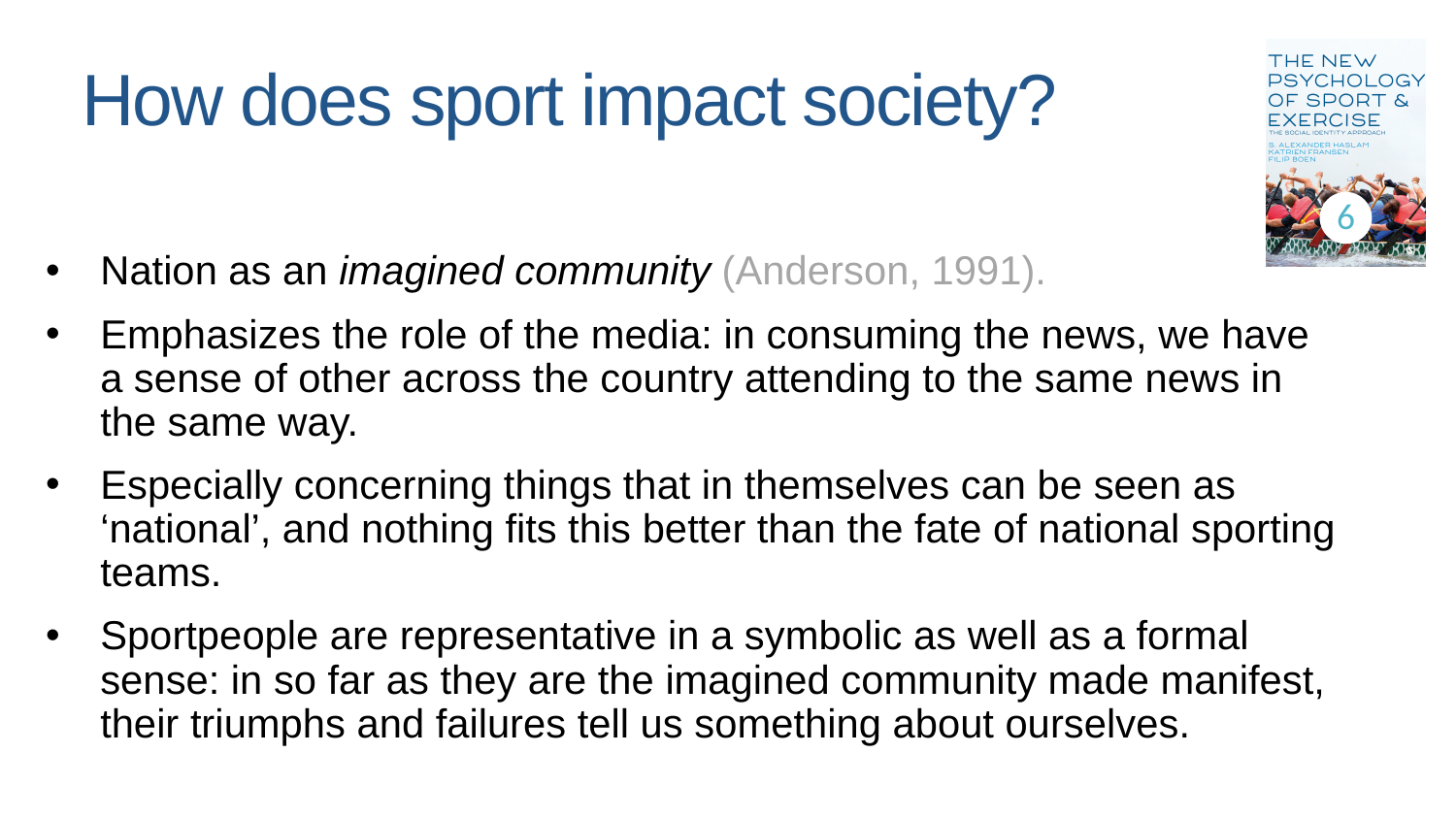

# How does sport impact society?
6
Nation as an imagined community (Anderson, 1991).
Emphasizes the role of the media: in consuming the news, we have a sense of other across the country attending to the same news in the same way.
Especially concerning things that in themselves can be seen as ‘national’, and nothing fits this better than the fate of national sporting teams.
Sportpeople are representative in a symbolic as well as a formal sense: in so far as they are the imagined community made manifest, their triumphs and failures tell us something about ourselves.